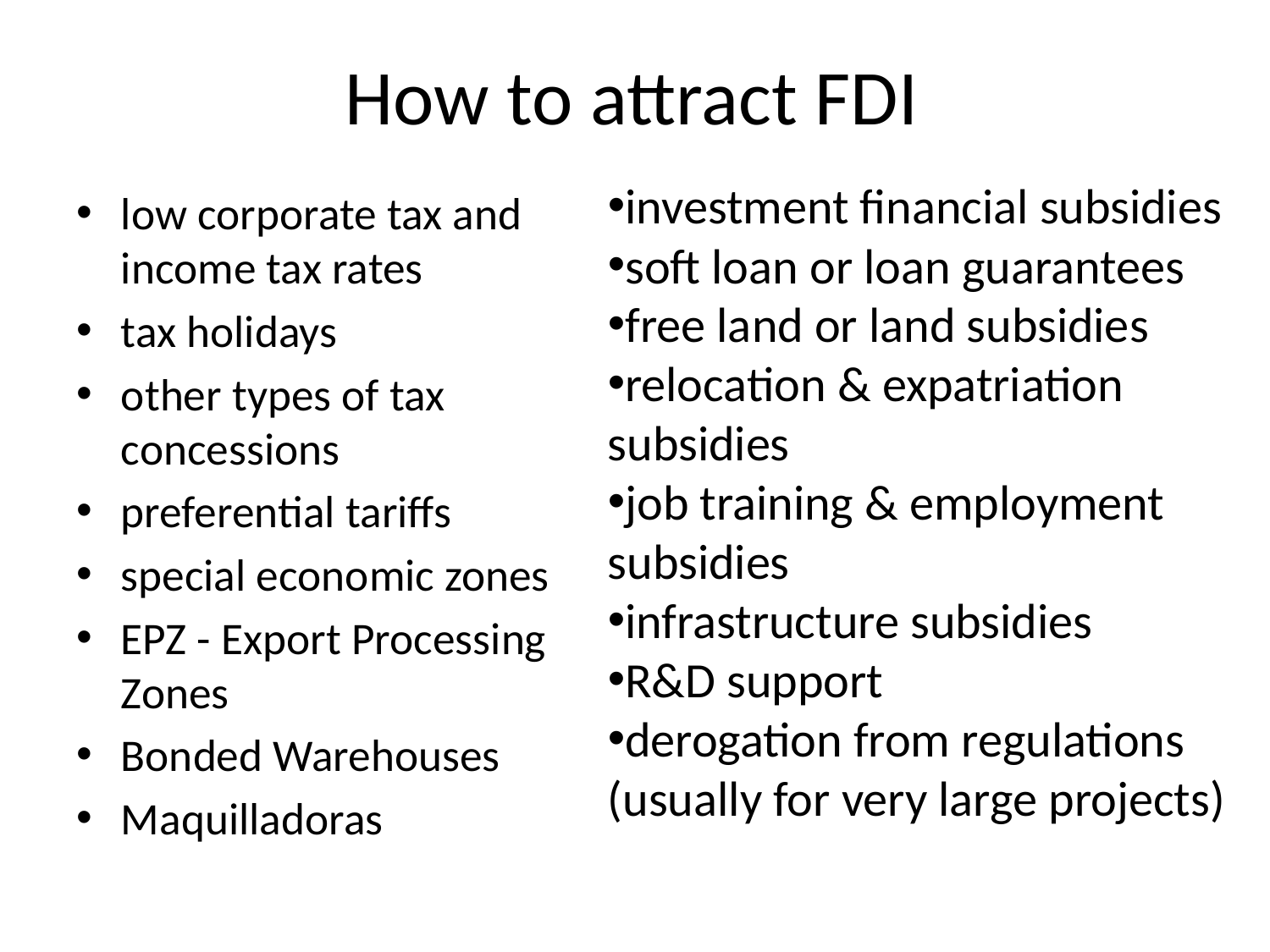

# How to attract FDI
investment financial subsidies
soft loan or loan guarantees
free land or land subsidies
relocation & expatriation     subsidies
job training & employment subsidies
infrastructure subsidies
R&D support
derogation from regulations (usually for very large projects)

low corporate tax and income tax rates
tax holidays
other types of tax concessions
preferential tariffs
special economic zones
EPZ - Export Processing Zones
Bonded Warehouses
Maquilladoras